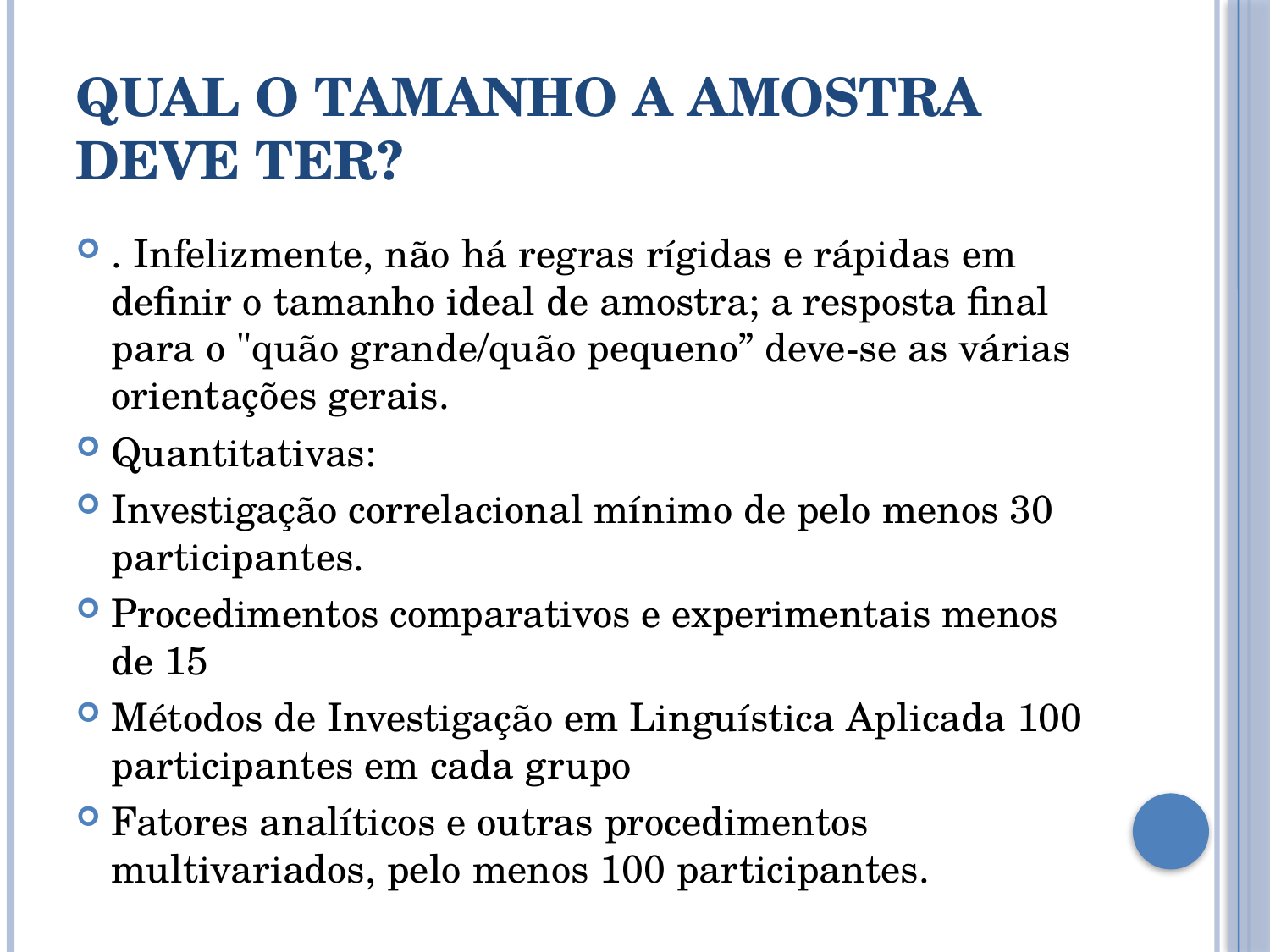

# Qual o tamanho a amostra deve ter?
. Infelizmente, não há regras rígidas e rápidas em definir o tamanho ideal de amostra; a resposta final para o "quão grande/quão pequeno” deve-se as várias orientações gerais.
Quantitativas:
Investigação correlacional mínimo de pelo menos 30 participantes.
Procedimentos comparativos e experimentais menos de 15
Métodos de Investigação em Linguística Aplicada 100 participantes em cada grupo
Fatores analíticos e outras procedimentos multivariados, pelo menos 100 participantes.